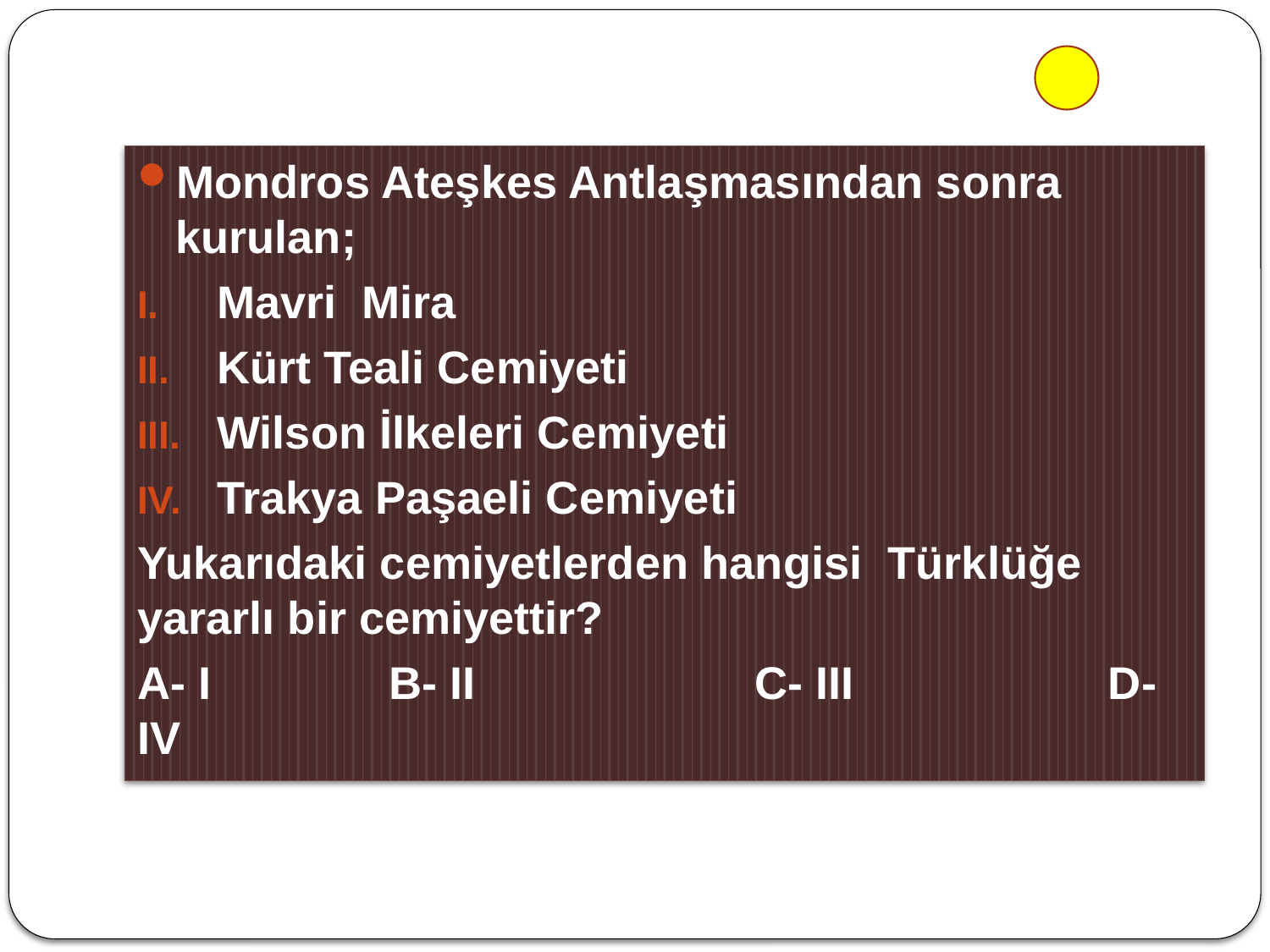

Mondros Ateşkes Antlaşmasından sonra kurulan;
Mavri  Mira
Kürt Teali Cemiyeti
Wilson İlkeleri Cemiyeti
Trakya Paşaeli Cemiyeti
Yukarıdaki cemiyetlerden hangisi  Türklüğe yararlı bir cemiyettir?
A- I              B- II                      C- III                    D- IV